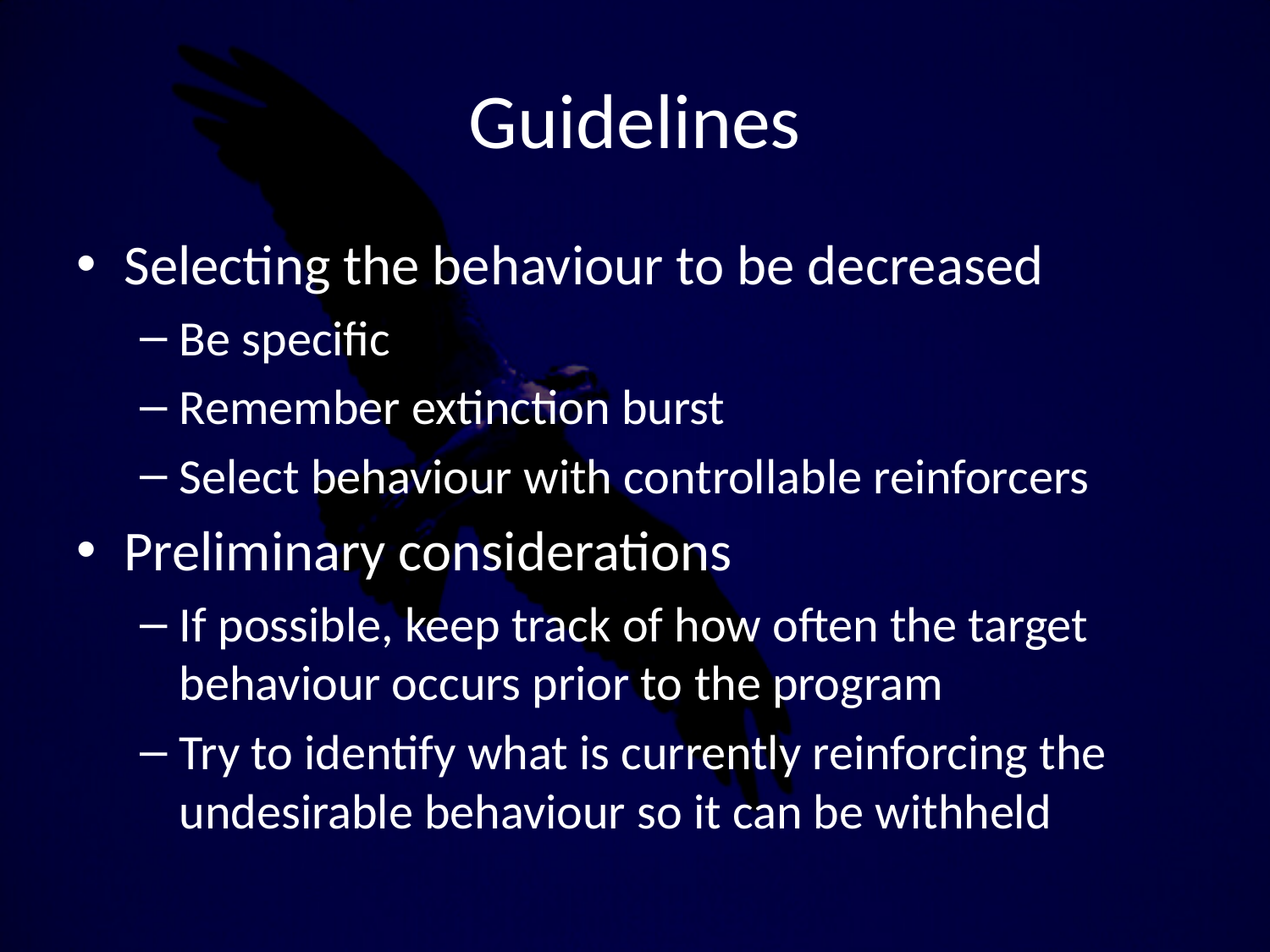

# Guidelines
Selecting the behaviour to be decreased
Be specific
Remember extinction burst
Select behaviour with controllable reinforcers
Preliminary considerations
If possible, keep track of how often the target behaviour occurs prior to the program
Try to identify what is currently reinforcing the undesirable behaviour so it can be withheld